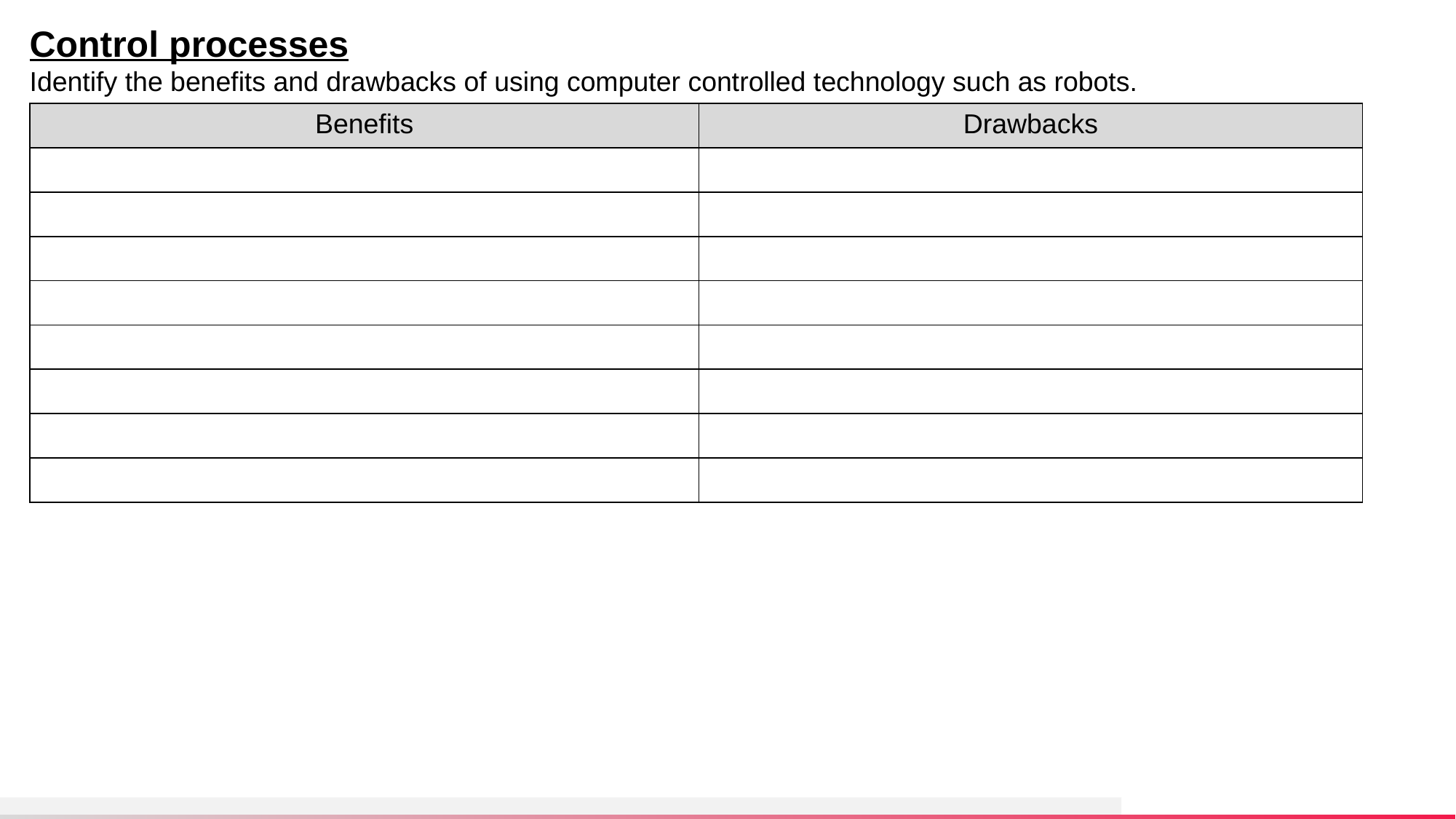

Control processes
Identify the benefits and drawbacks of using computer controlled technology such as robots.
| Benefits | Drawbacks |
| --- | --- |
|  |  |
|  |  |
|  |  |
|  |  |
|  |  |
|  |  |
|  |  |
|  |  |